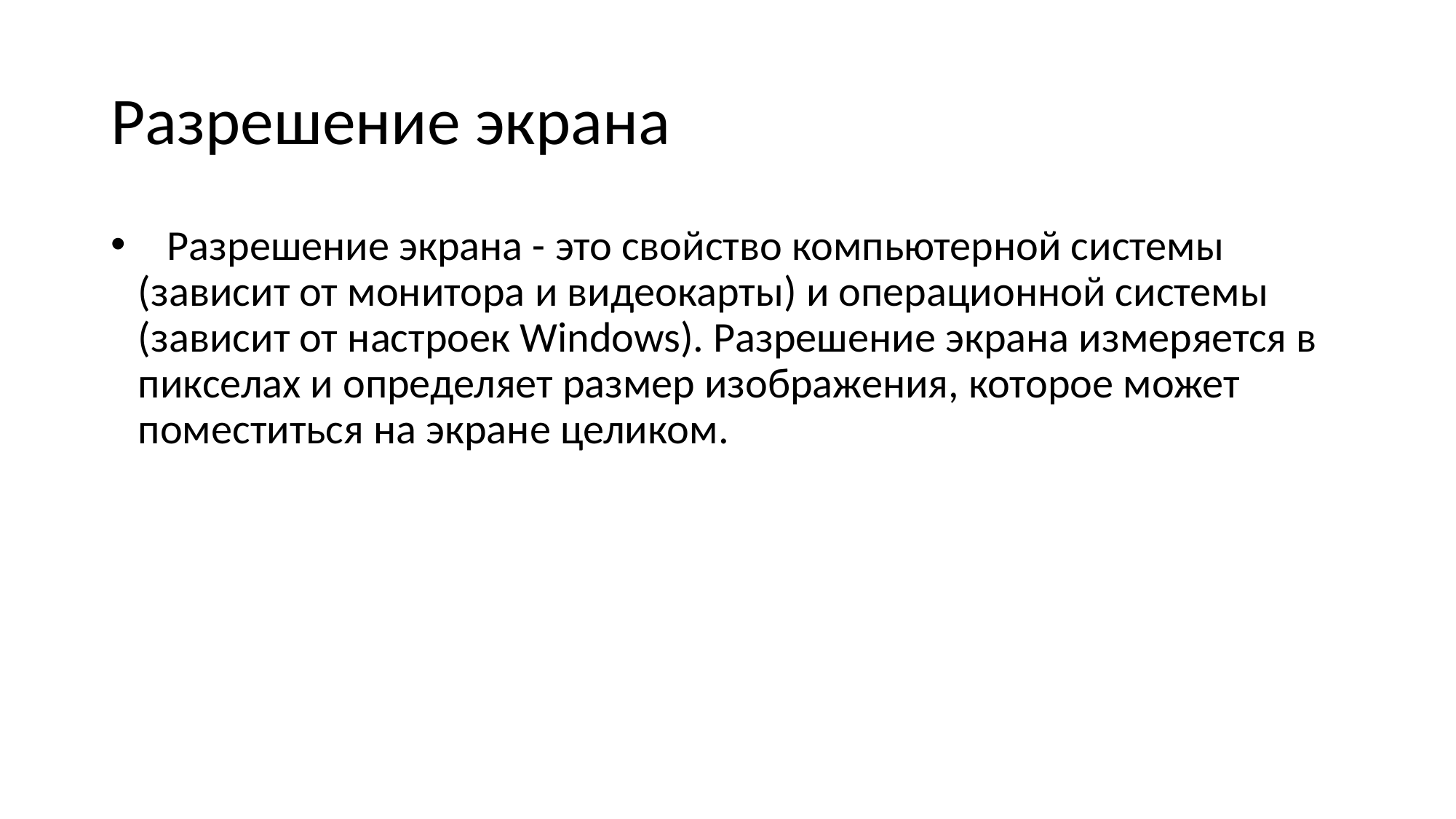

# Разрешение экрана
   Разрешение экрана - это свойство компьютерной системы (зависит от монитора и видеокарты) и операционной системы (зависит от настроек Windows). Разрешение экрана измеряется в пикселах и определяет размер изображения, которое может поместиться на экране целиком.